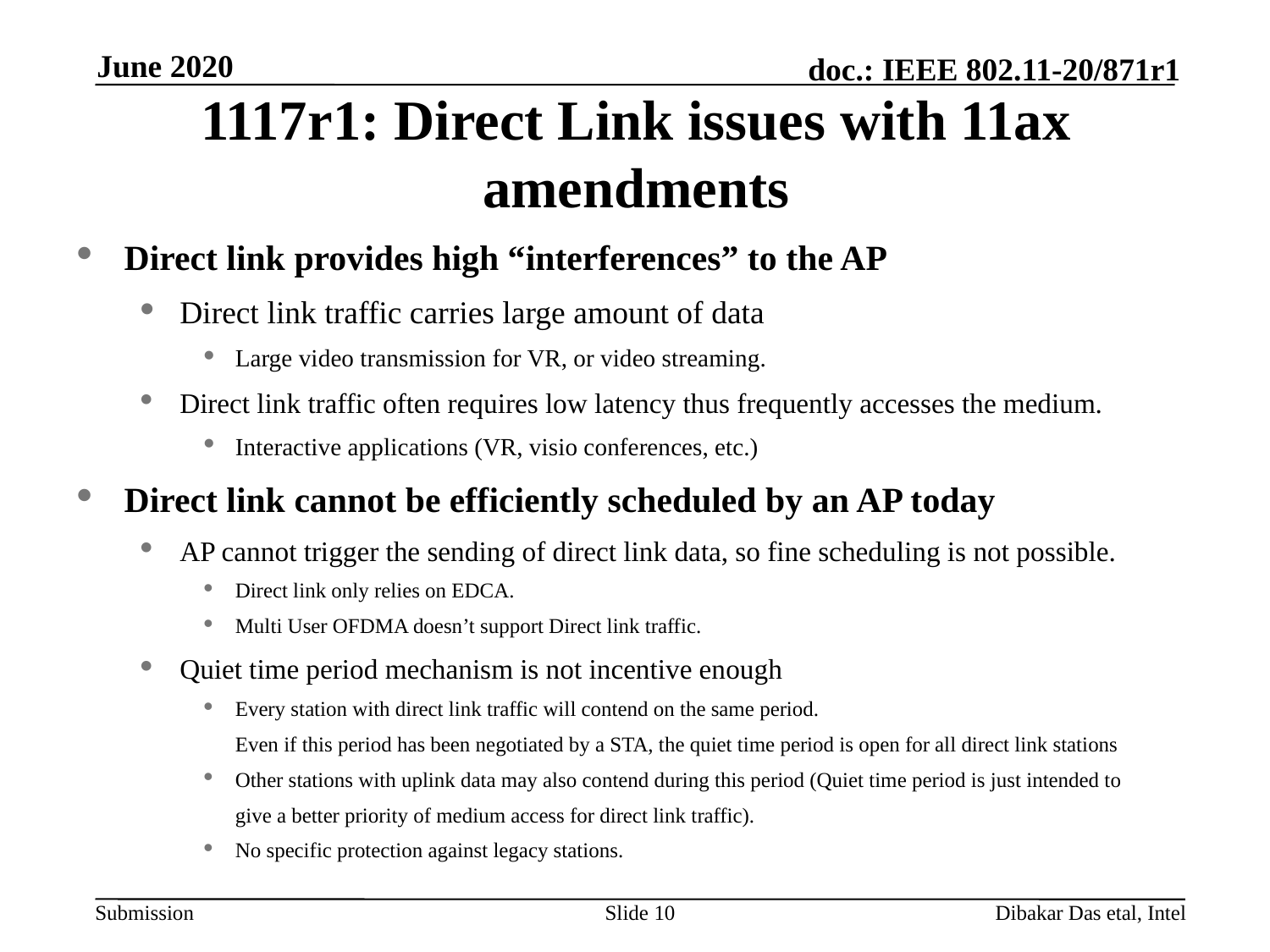

June 2020
# 1117r1: Direct Link issues with 11ax amendments
Direct link provides high “interferences” to the AP
Direct link traffic carries large amount of data
Large video transmission for VR, or video streaming.
Direct link traffic often requires low latency thus frequently accesses the medium.
Interactive applications (VR, visio conferences, etc.)
Direct link cannot be efficiently scheduled by an AP today
AP cannot trigger the sending of direct link data, so fine scheduling is not possible.
Direct link only relies on EDCA.
Multi User OFDMA doesn’t support Direct link traffic.
Quiet time period mechanism is not incentive enough
Every station with direct link traffic will contend on the same period.
Even if this period has been negotiated by a STA, the quiet time period is open for all direct link stations
Other stations with uplink data may also contend during this period (Quiet time period is just intended to give a better priority of medium access for direct link traffic).
No specific protection against legacy stations.
Slide 10
Dibakar Das etal, Intel